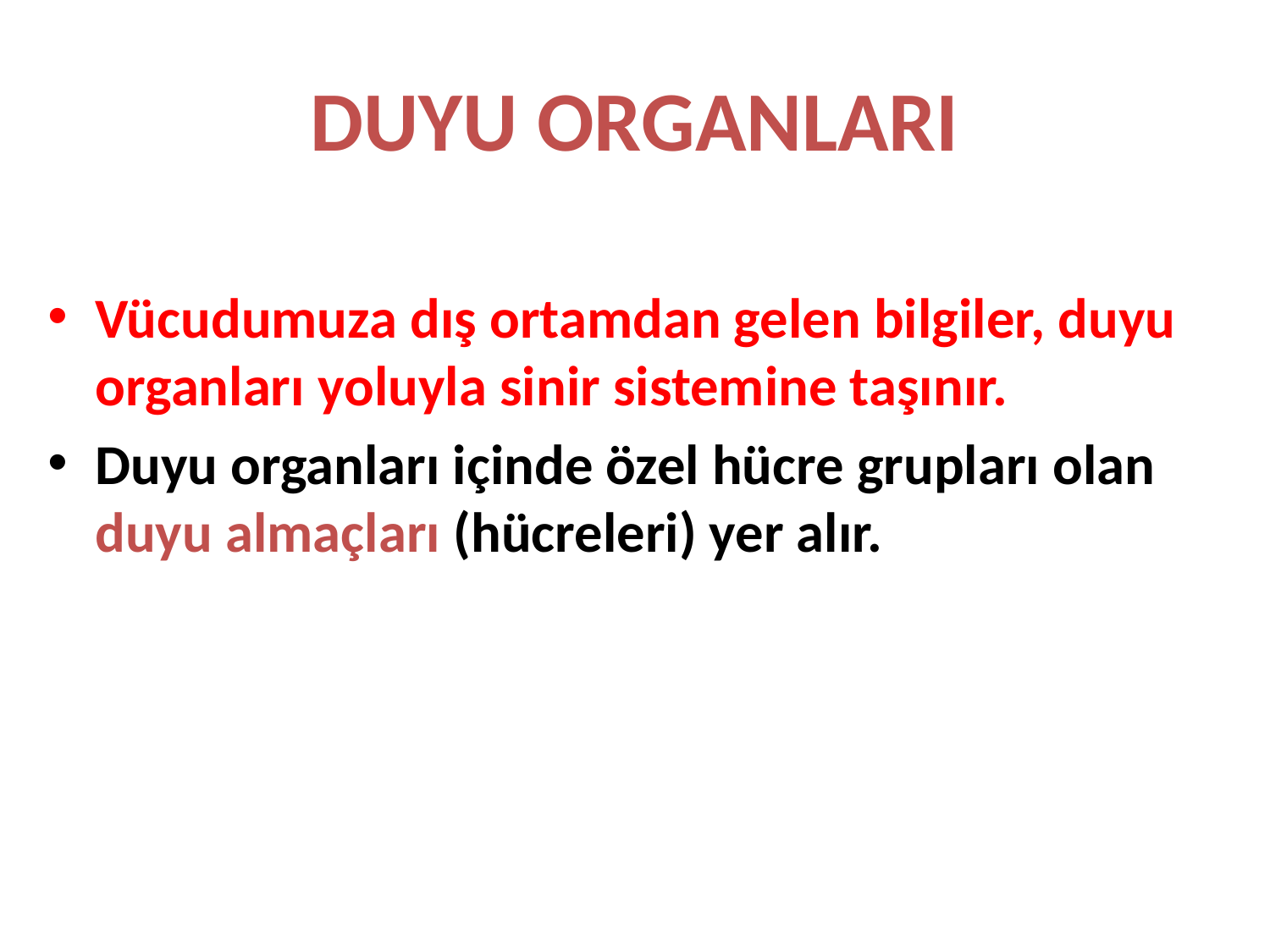

# DUYU ORGANLARI
Vücudumuza dış ortamdan gelen bilgiler, duyu organları yoluyla sinir sistemine taşınır.
Duyu organları içinde özel hücre grupları olan duyu almaçları (hücreleri) yer alır.